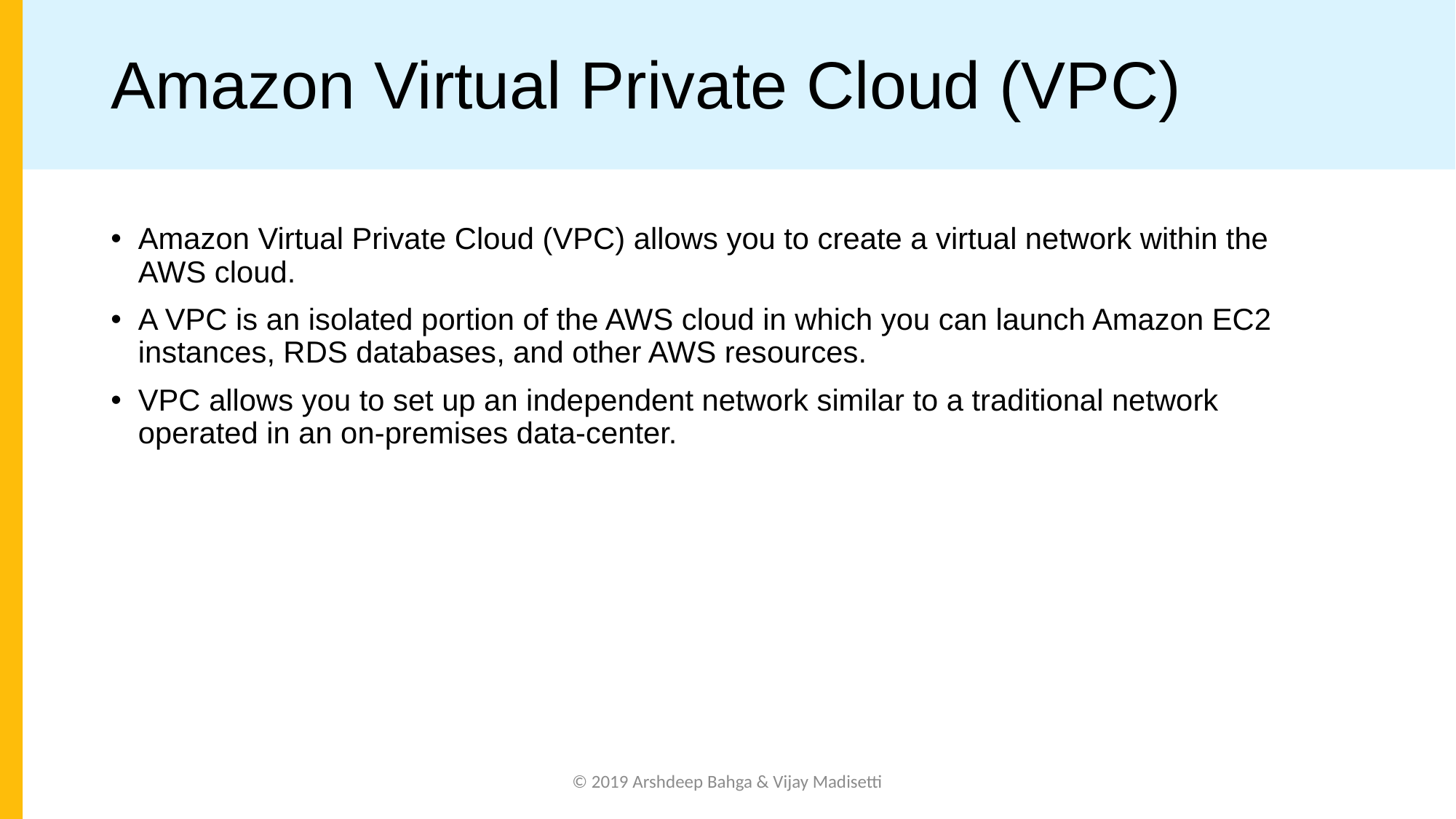

# Amazon Virtual Private Cloud (VPC)
Amazon Virtual Private Cloud (VPC) allows you to create a virtual network within the AWS cloud.
A VPC is an isolated portion of the AWS cloud in which you can launch Amazon EC2 instances, RDS databases, and other AWS resources.
VPC allows you to set up an independent network similar to a traditional network operated in an on-premises data-center.

© 2019 Arshdeep Bahga & Vijay Madisetti